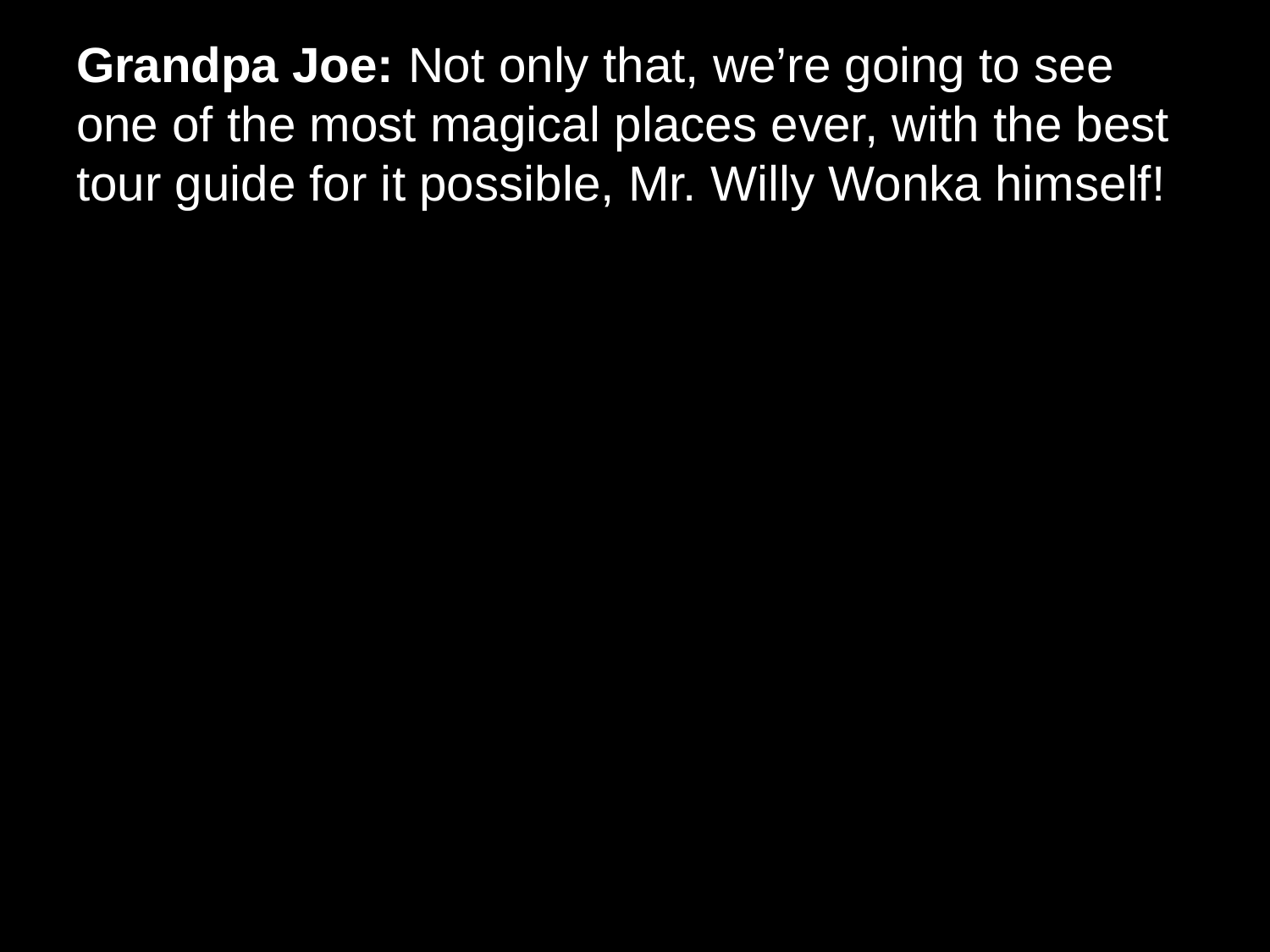

# Grandpa Joe: Not only that, we’re going to see one of the most magical places ever, with the best tour guide for it possible, Mr. Willy Wonka himself!